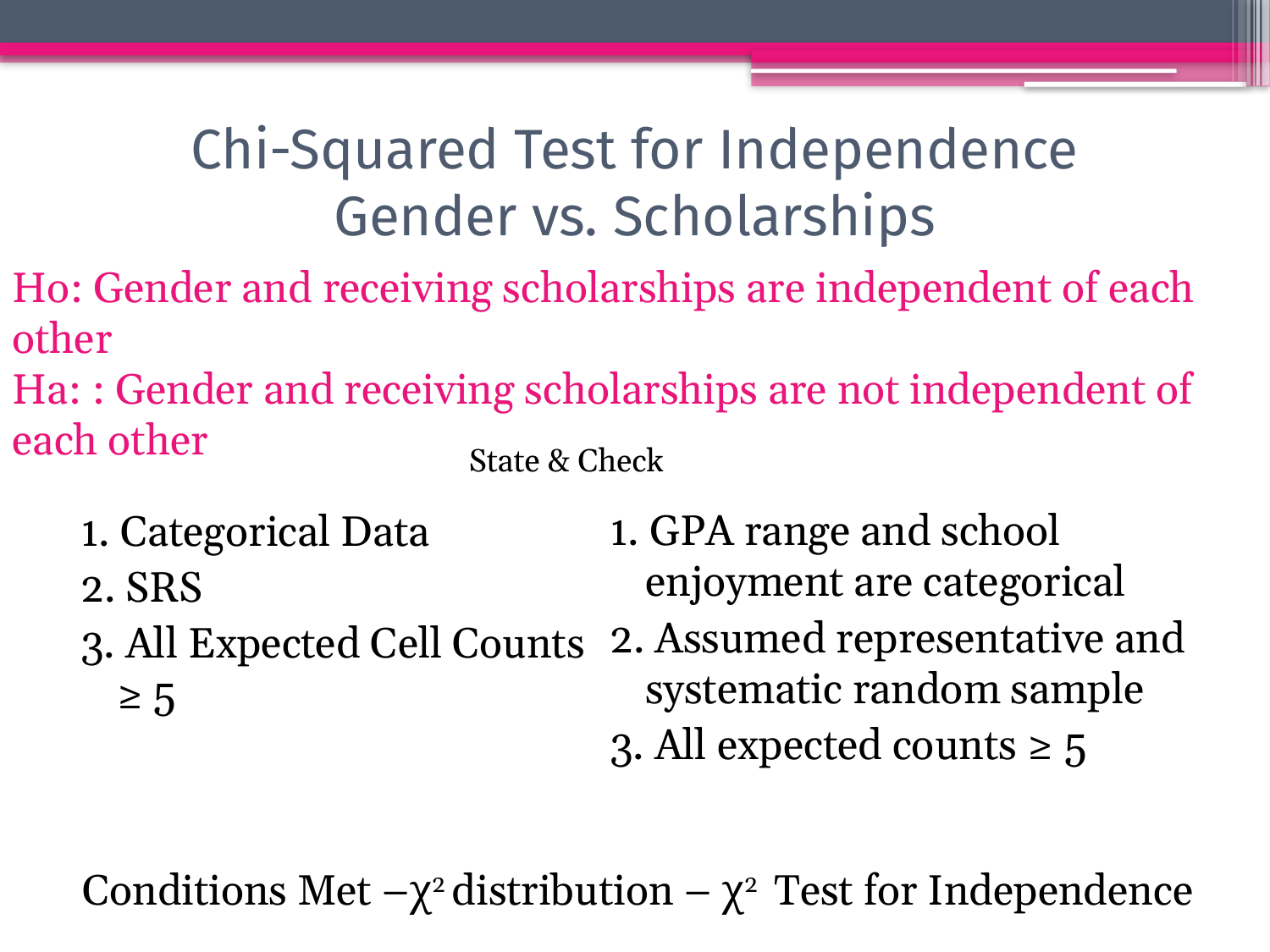

# Chi-Squared Test for Independence Gender vs. Scholarships
Ho: Gender and receiving scholarships are independent of each other
Ha: : Gender and receiving scholarships are not independent of each other

State & Check
1. Categorical Data
2. SRS
3. All Expected Cell Counts ≥ 5
1. GPA range and school enjoyment are categorical
2. Assumed representative and systematic random sample
3. All expected counts ≥ 5
Conditions Met –χ2 distribution – χ2  Test for Independence